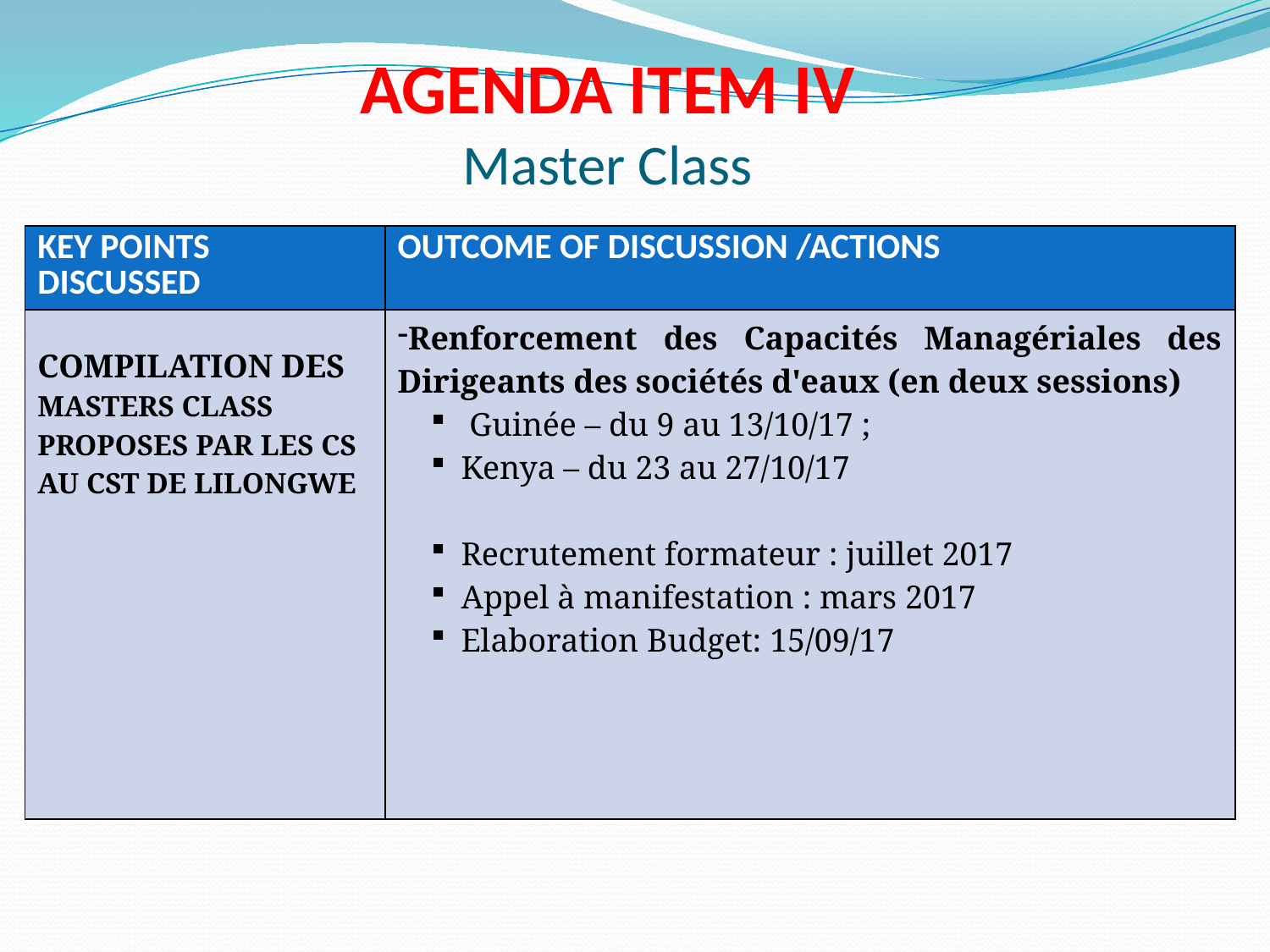

# AGENDA ITEM IV Master Class
| KEY POINTS DISCUSSED | OUTCOME OF DISCUSSION /ACTIONS |
| --- | --- |
| COMPILATION DES MASTERS CLASS PROPOSES PAR LES CS AU CST DE LILONGWE | Renforcement des Capacités Managériales des Dirigeants des sociétés d'eaux (en deux sessions) Guinée – du 9 au 13/10/17 ; Kenya – du 23 au 27/10/17 Recrutement formateur : juillet 2017 Appel à manifestation : mars 2017 Elaboration Budget: 15/09/17 |